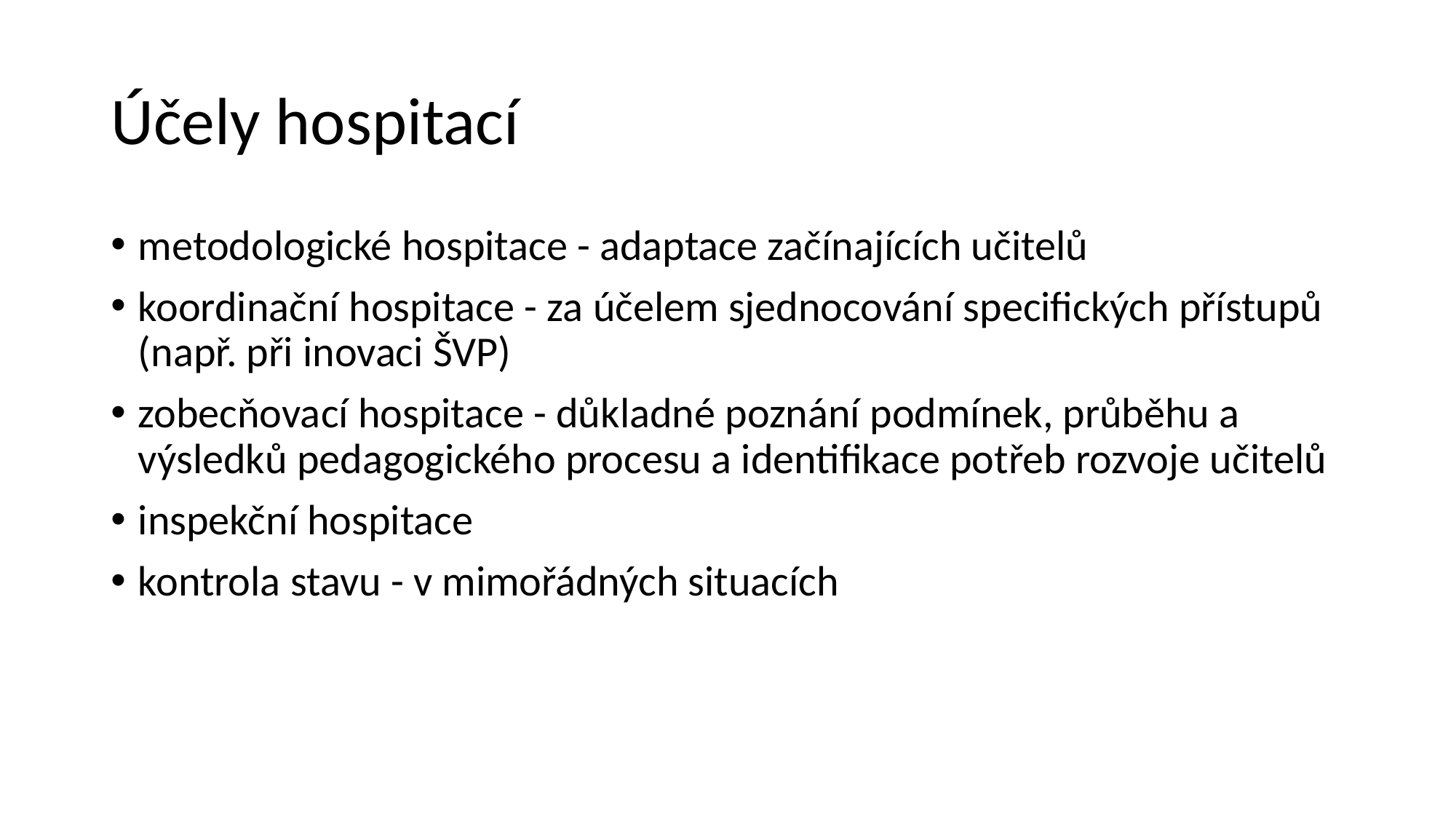

# Účely hospitací
metodologické hospitace - adaptace začínajících učitelů
koordinační hospitace - za účelem sjednocování specifických přístupů (např. při inovaci ŠVP)
zobecňovací hospitace - důkladné poznání podmínek, průběhu a výsledků pedagogického procesu a identifikace potřeb rozvoje učitelů
inspekční hospitace
kontrola stavu - v mimořádných situacích